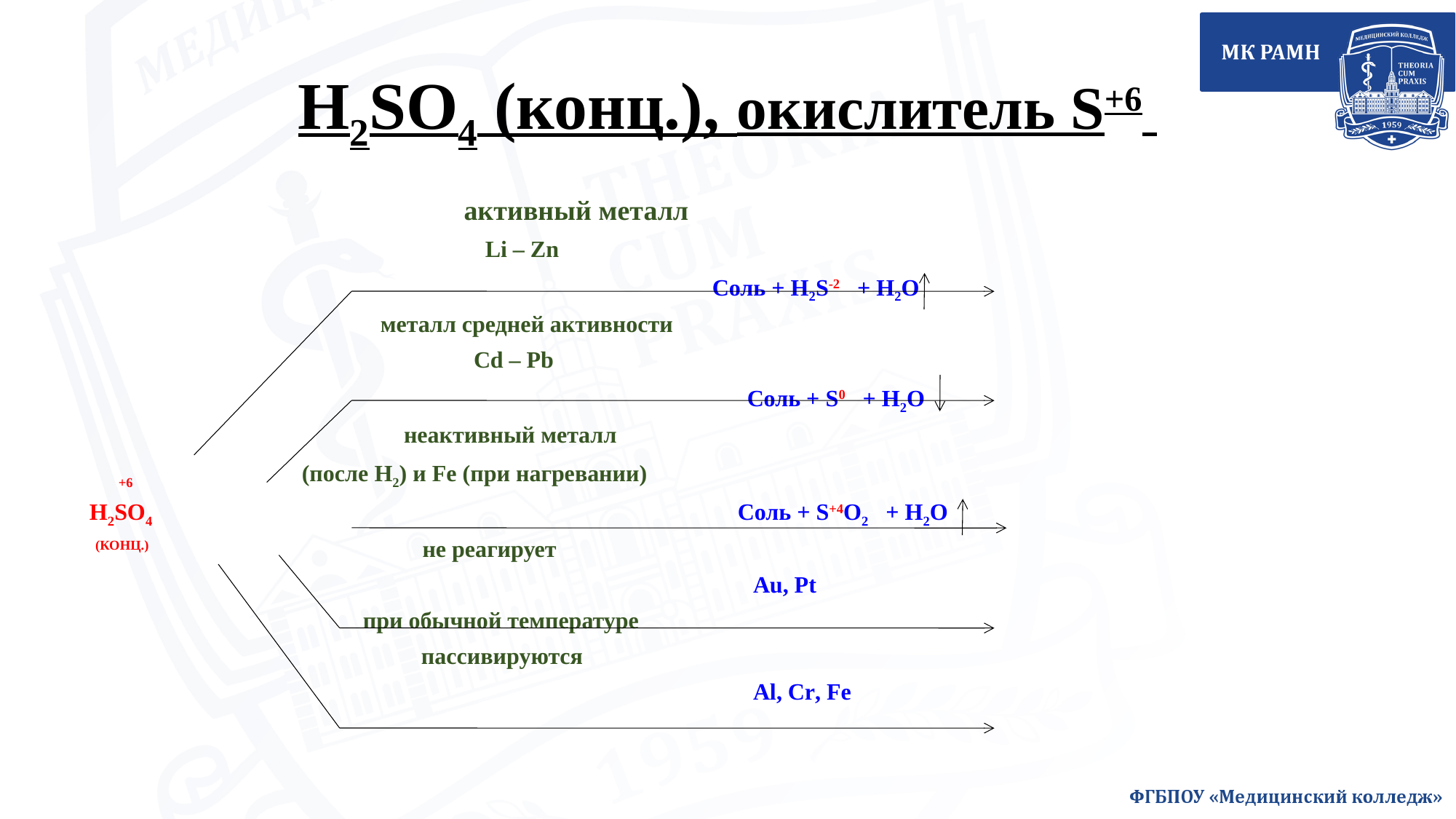

# H2SO4 (конц.), окислитель S+6
                                                       активный металл
                                                                     Li – Zn
                                                                                                            Соль + H2S-2   + H2O
                                                   металл средней активности
                                                                   Cd – Pb
                                                                                                                  Соль + S0   + H2O
                                                       неактивный металл
      +6                             (после H2) и Fe (при нагревании)
 H2SO4                                                                                                     Соль + S+4О2   + H2O
  (КОНЦ.)                                               не реагирует
                                                                                                                   Au, Pt
                                                при обычной температуре
                                                          пассивируются
                                                                                                                   Al, Cr, Fe